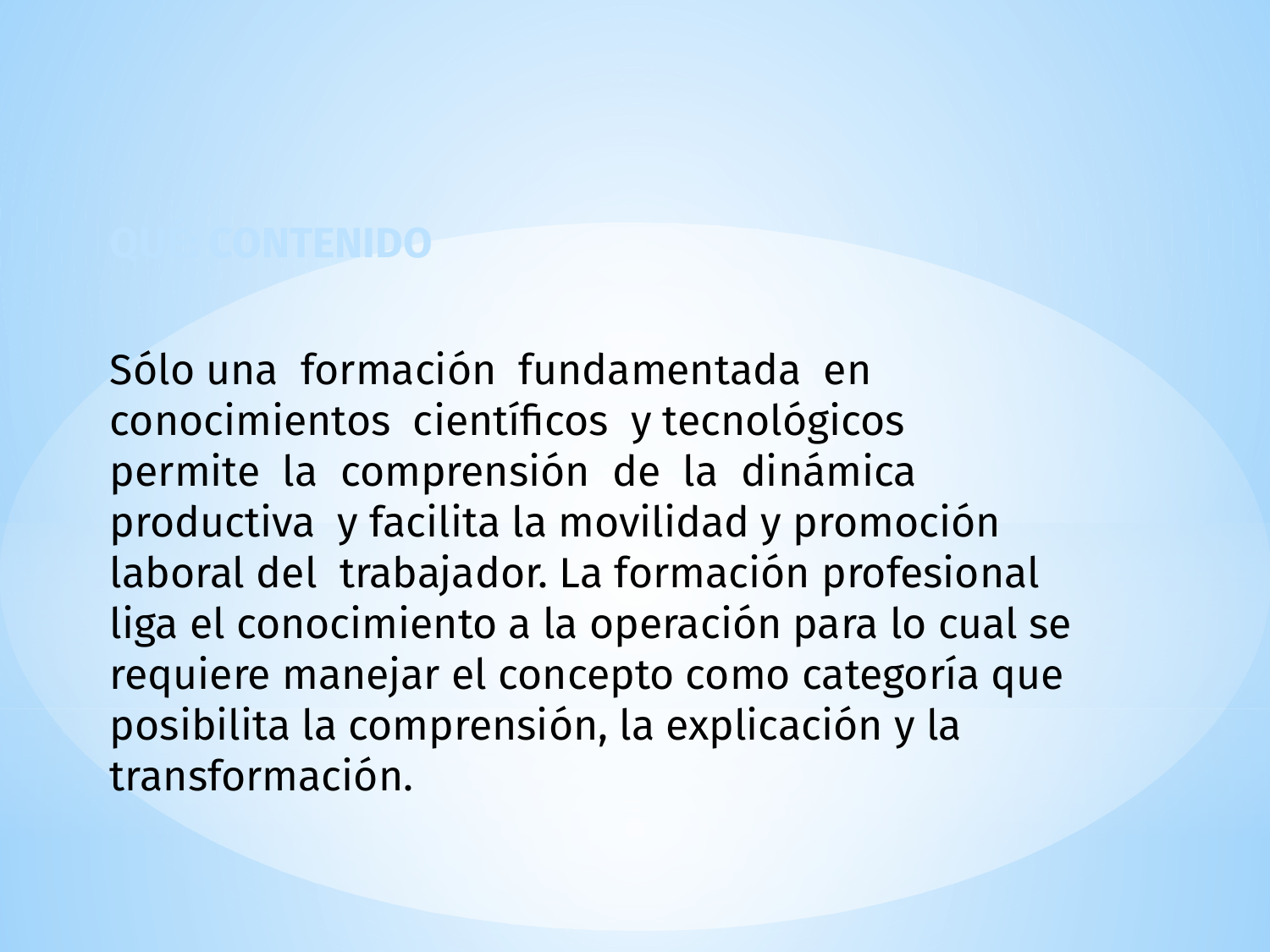

QUÉ: CONTENIDO

Sólo una  formación  fundamentada  en  conocimientos  científicos  y tecnológicos  permite  la  comprensión  de  la  dinámica  productiva  y facilita la movilidad y promoción laboral del  trabajador. La formación profesional liga el conocimiento a la operación para lo cual se requiere manejar el concepto como categoría que posibilita la comprensión, la explicación y la transformación.